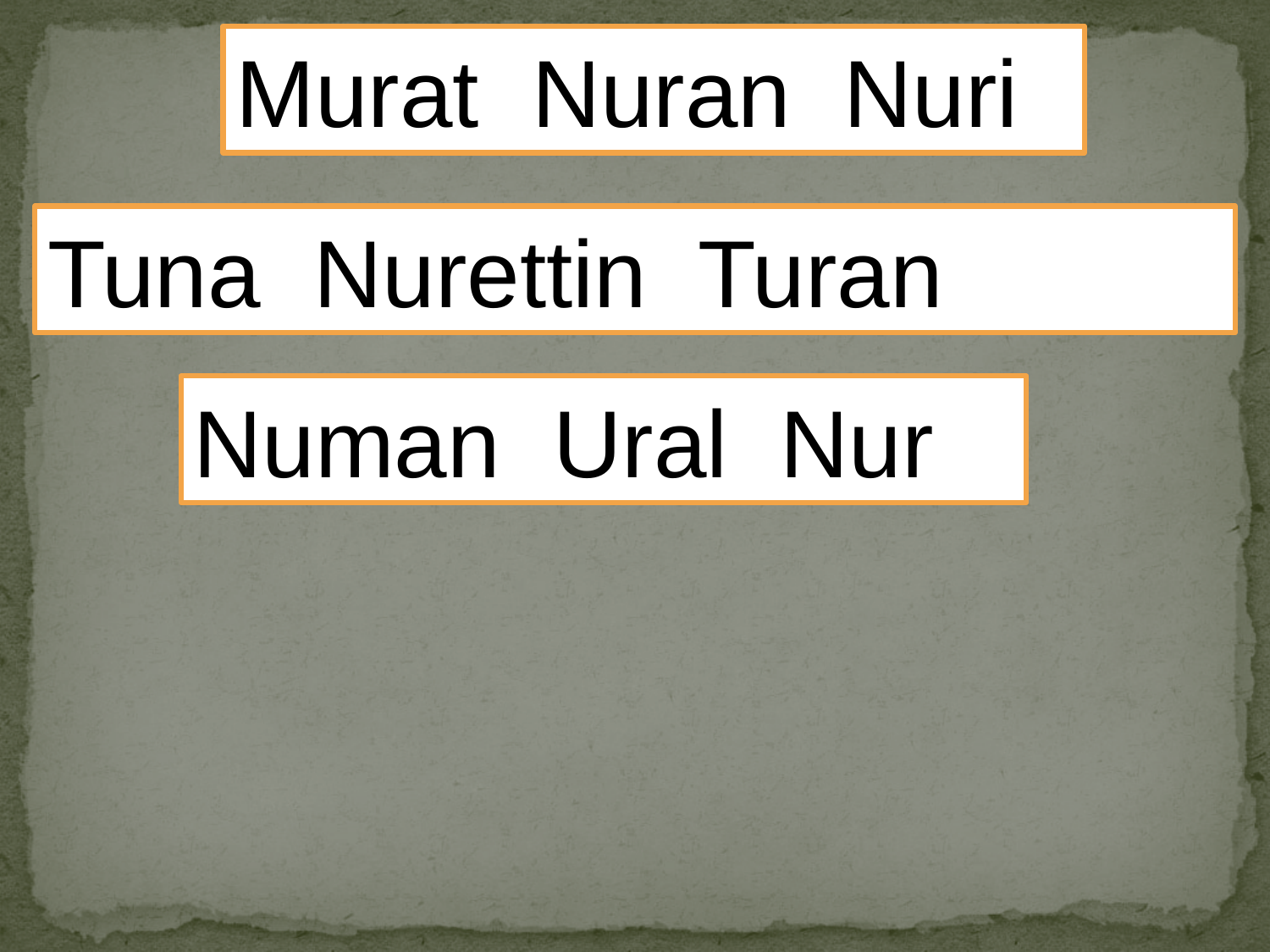

Murat  Nuran  Nuri
Tuna  Nurettin  Turan
Numan  Ural  Nur